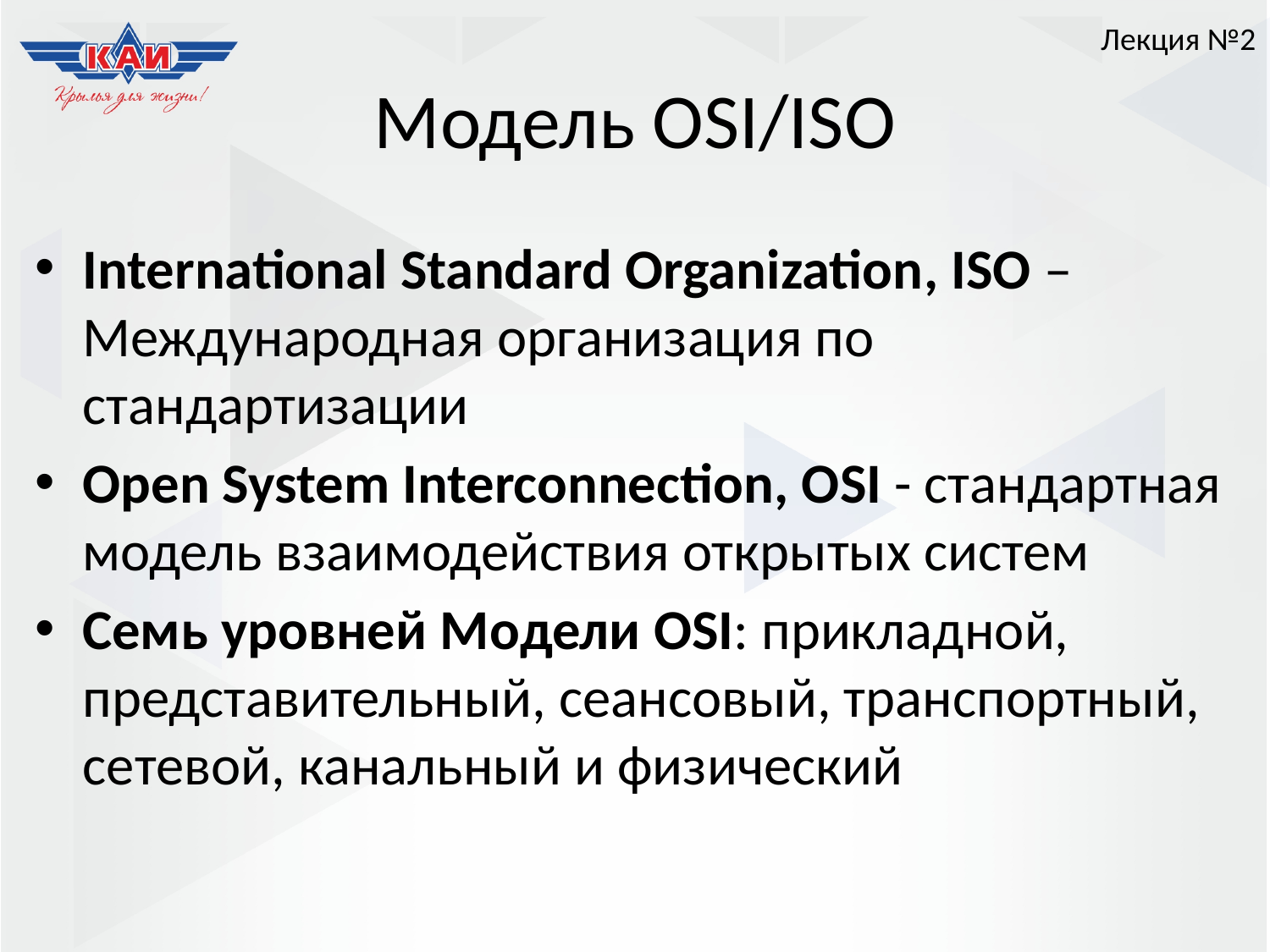

Лекция №2
# Модель OSI/ISO
International Standard Organization, ISO – Международная организация по стандартизации
Open System Interconnection, OSI - стандартная модель взаимодействия открытых систем
Семь уровней Модели OSI: прикладной, представительный, сеансовый, транспортный, сетевой, канальный и физический